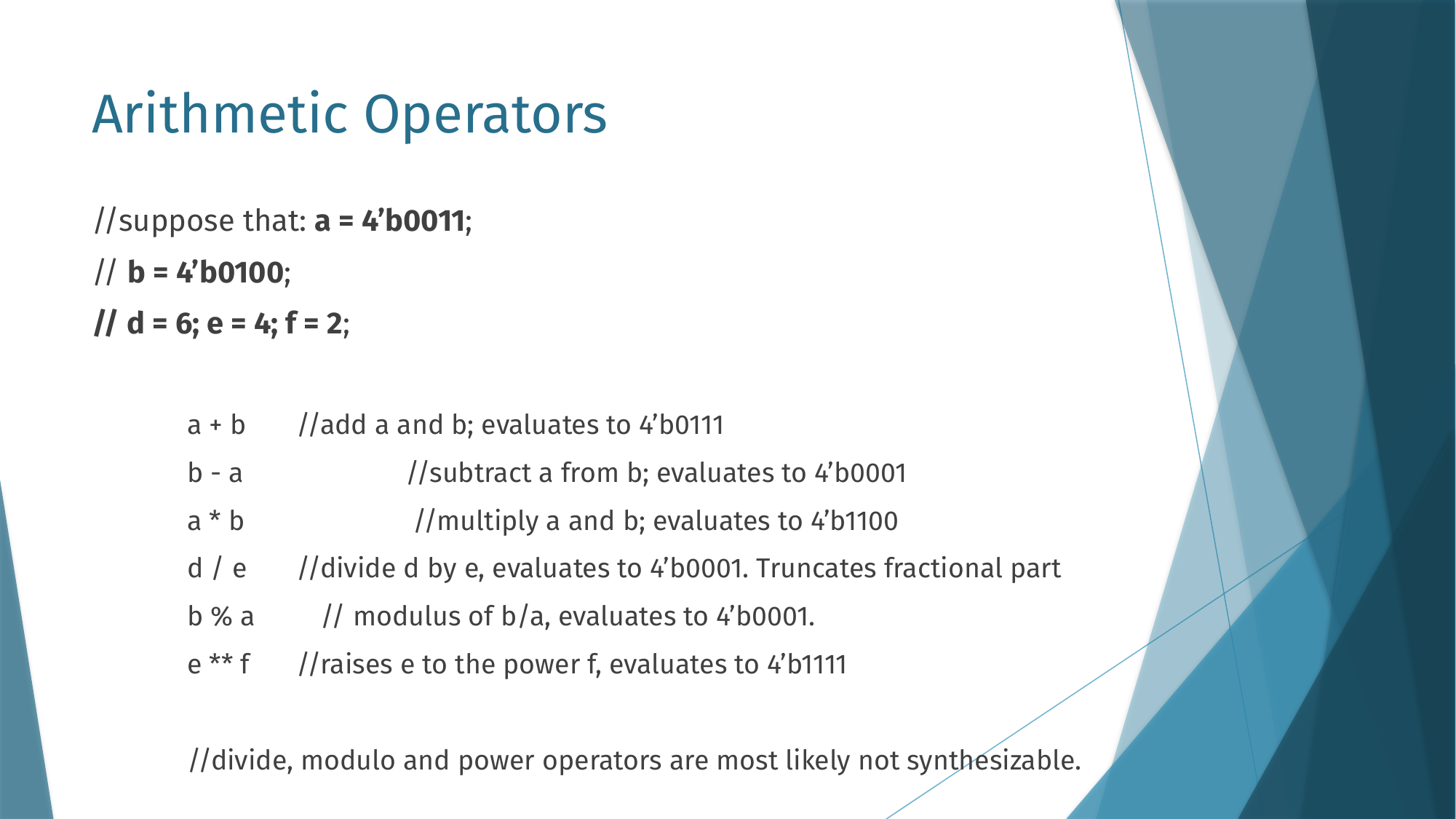

# Arithmetic Operators
//suppose that: a = 4’b0011;
// b = 4’b0100;
// d = 6; e = 4; f = 2;

a + b 	//add a and b; evaluates to 4’b0111
b - a 		//subtract a from b; evaluates to 4’b0001
a * b		 //multiply a and b; evaluates to 4’b1100
d / e 	//divide d by e, evaluates to 4’b0001. Truncates fractional part
b % a         // modulus of b/a, evaluates to 4’b0001.
e ** f 	//raises e to the power f, evaluates to 4’b1111

//divide, modulo and power operators are most likely not synthesizable.